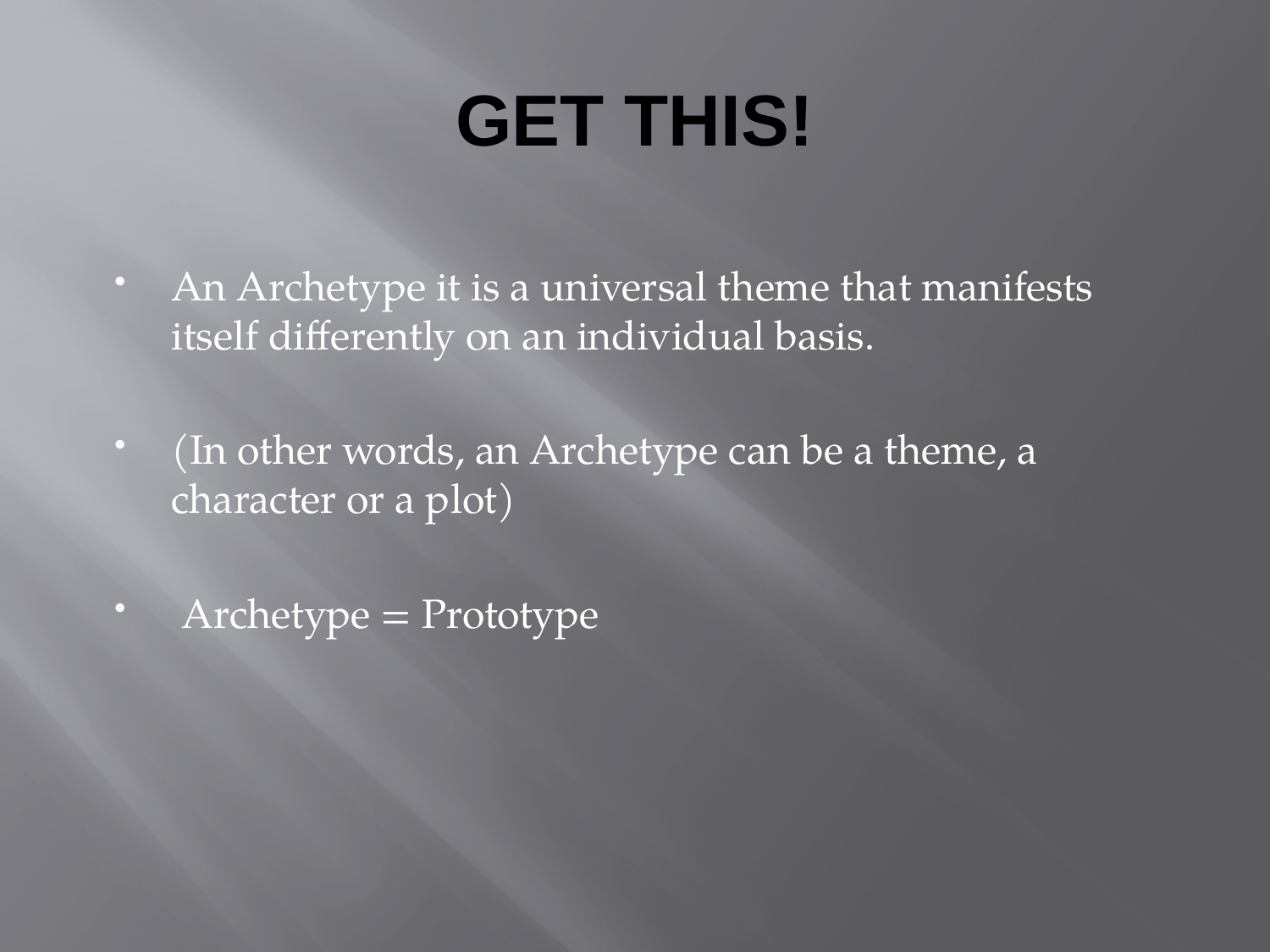

# GET THIS!
An Archetype it is a universal theme that manifests itself differently on an individual basis.

(In other words, an Archetype can be a theme, a character or a plot)

 Archetype = Prototype